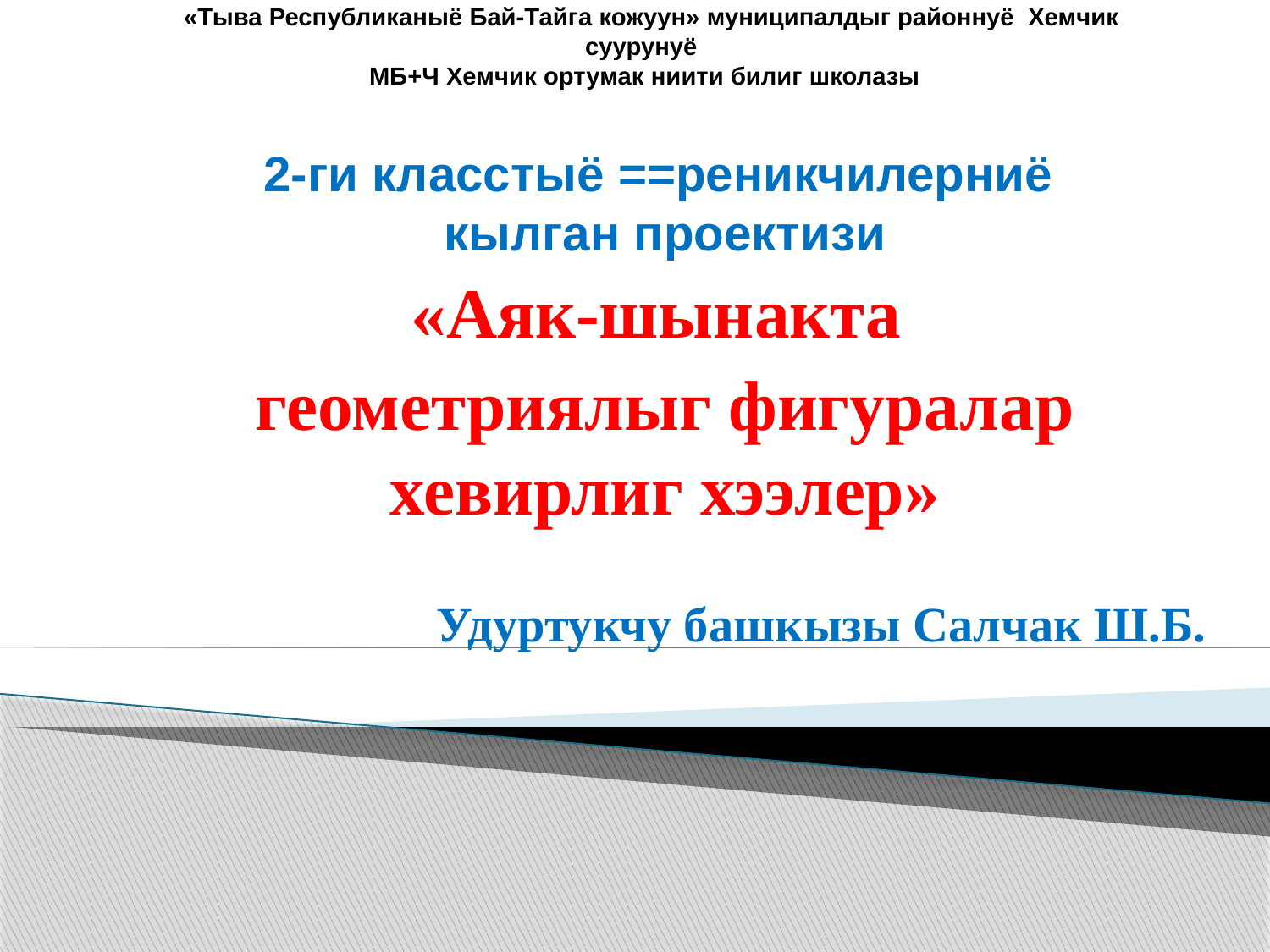

# «Тыва Республиканыё Бай-Тайга кожуун» муниципалдыг районнуё  Хемчик суурунуё МБ+Ч Хемчик ортумак ниити билиг школазы
2-ги класстыё ==реникчилерниё  кылган проектизи
«Аяк-шынакта
геометриялыг фигуралар хевирлиг хээлер»
Удуртукчу башкызы Салчак Ш.Б.